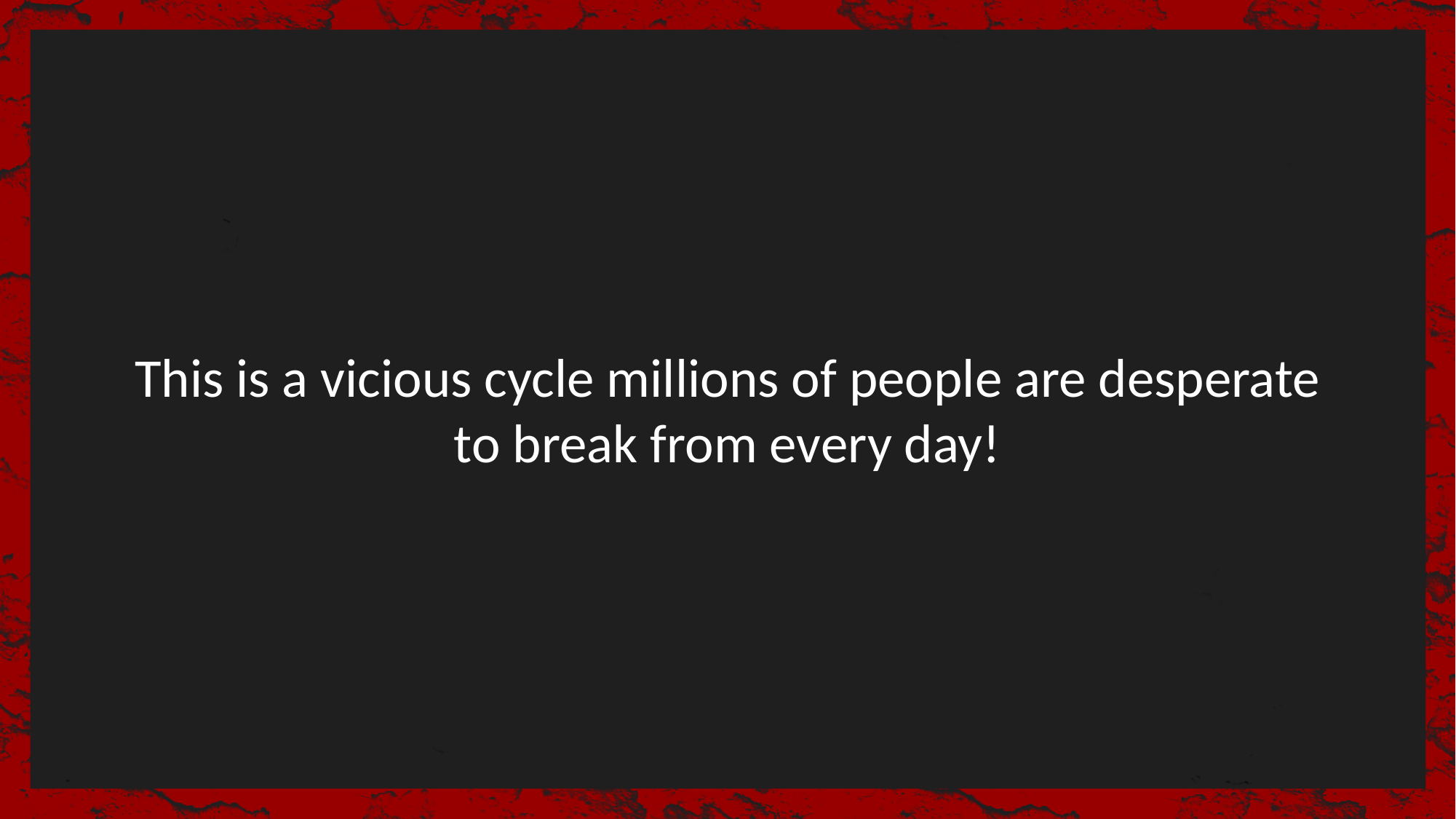

This is a vicious cycle millions of people are desperate to break from every day!